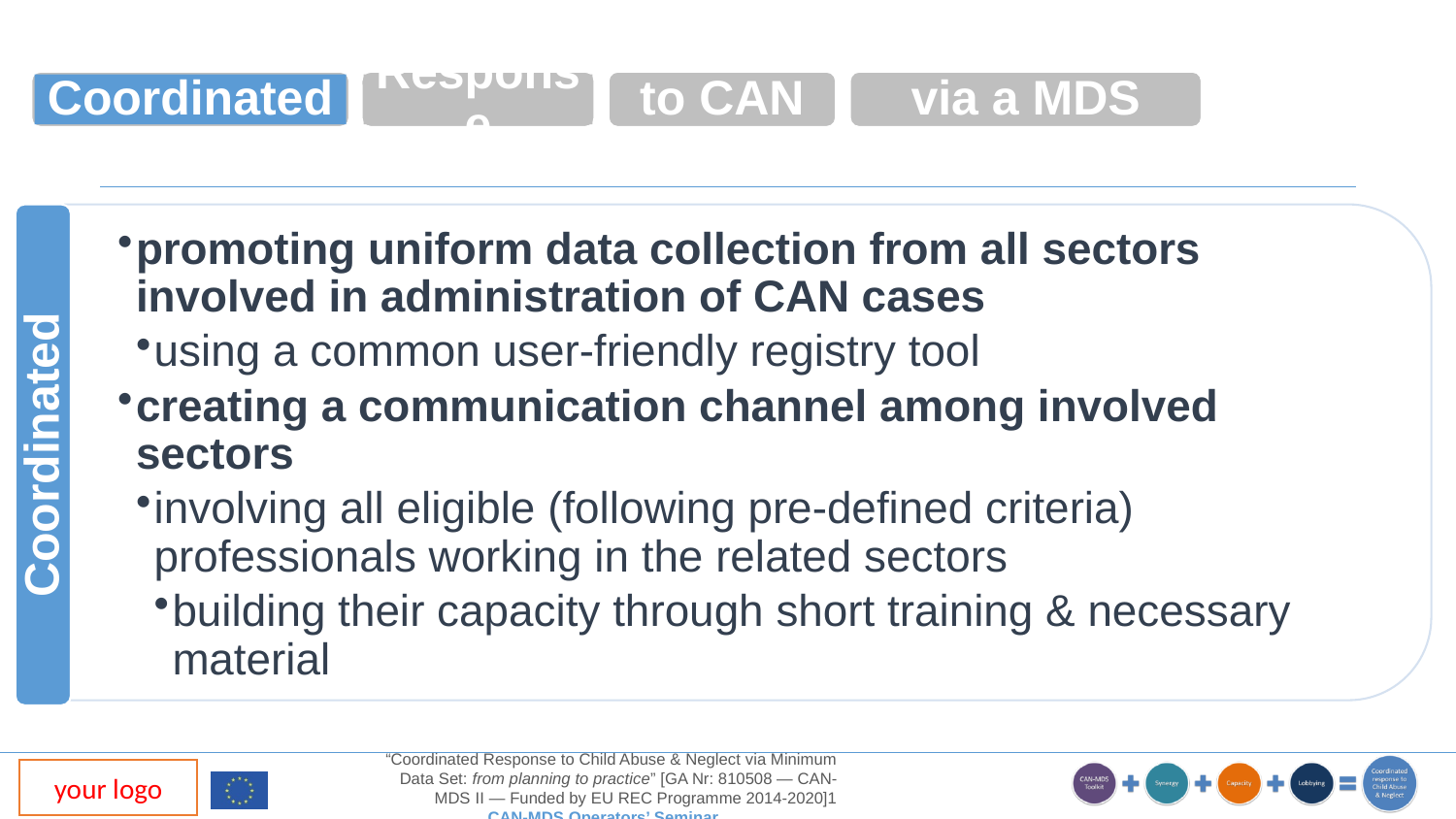

via a MDS

Coordinated

Response

to CAN

promoting uniform data collection from all sectors involved in administration of CAN cases
using a common user-friendly registry tool
creating a communication channel among involved sectors
involving all eligible (following pre-defined criteria) professionals working in the related sectors
building their capacity through short training & necessary material

Coordinated